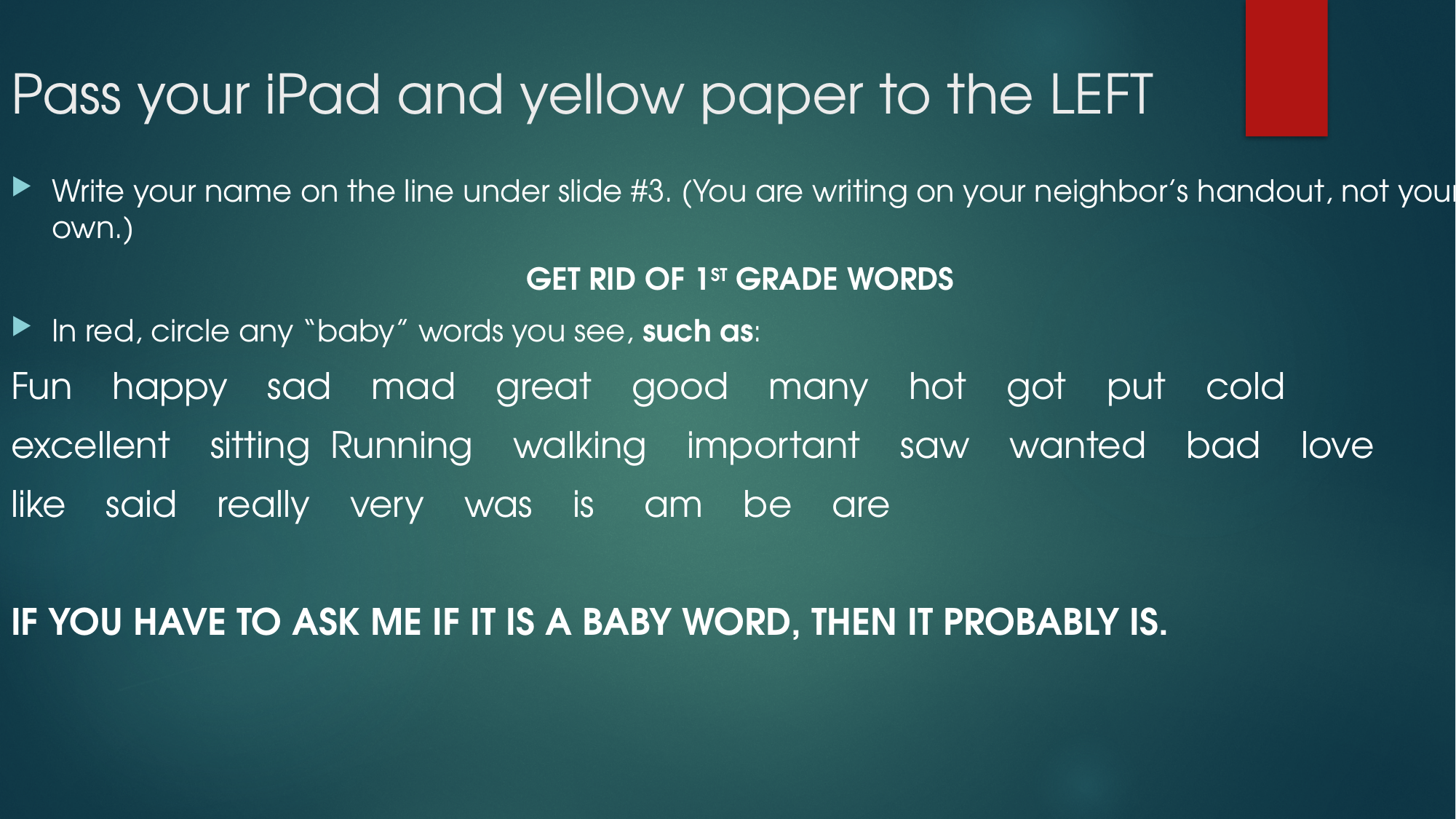

# Pass your iPad and yellow paper to the LEFT
Write your name on the line under slide #3. (You are writing on your neighbor’s handout, not your own.)
GET RID OF 1ST GRADE WORDS
In red, circle any “baby” words you see, such as:
Fun    happy    sad    mad    great    good    many    hot    got    put    cold
excellent    sitting  Running    walking    important    saw    wanted    bad    love
like    said    really    very    was    is     am    be    are

IF YOU HAVE TO ASK ME IF IT IS A BABY WORD, THEN IT PROBABLY IS.